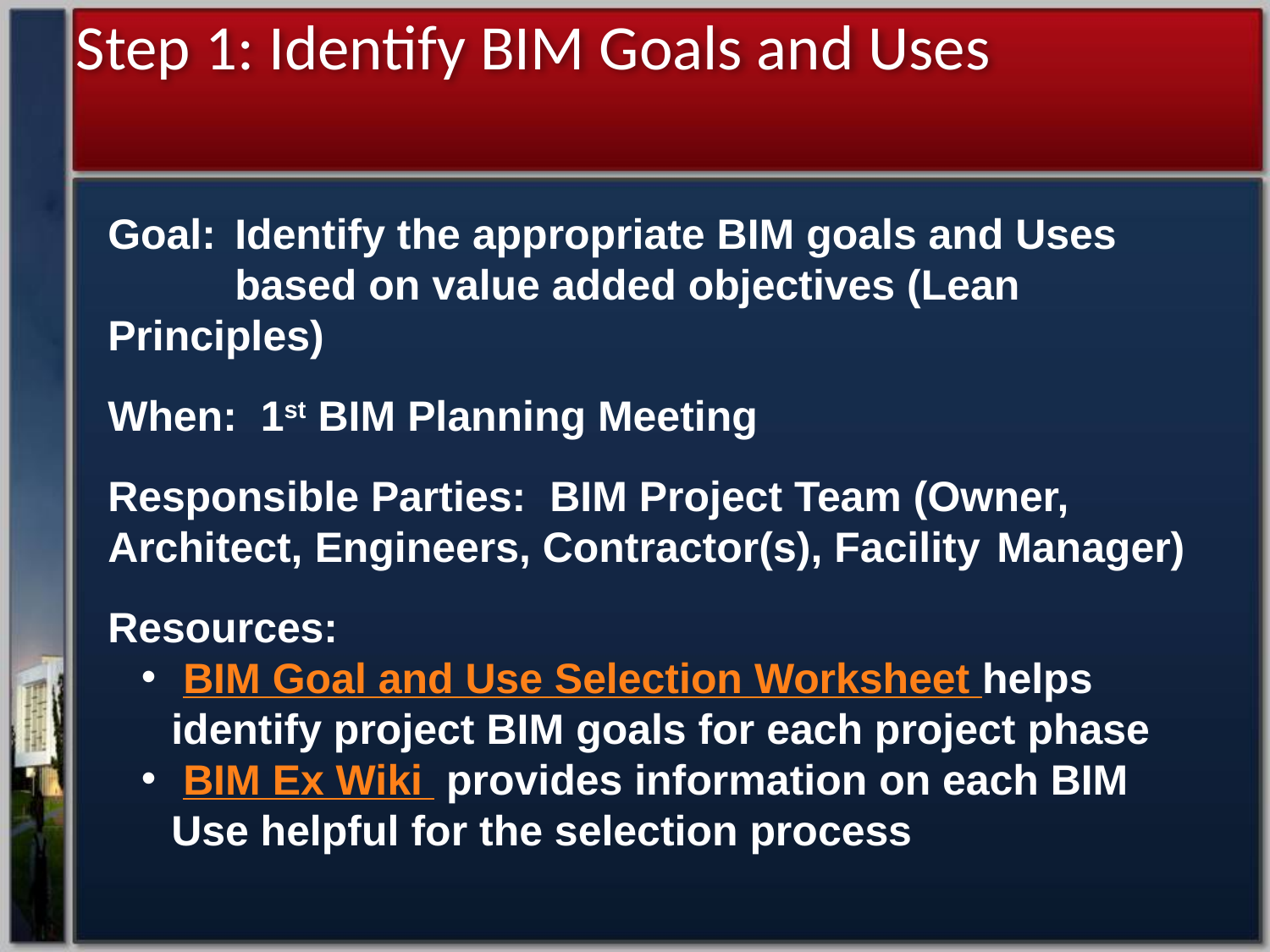

Step 1: Identify BIM Goals and Uses
Goal: 	Identify the appropriate BIM goals and Uses 	based on value added objectives (Lean 	Principles)

When:  1st BIM Planning Meeting

Responsible Parties:  BIM Project Team (Owner, 	Architect, Engineers, Contractor(s), Facility 	Manager)

Resources:
 BIM Goal and Use Selection Worksheet helps identify project BIM goals for each project phase
 BIM Ex Wiki  provides information on each BIM 	Use helpful for the selection process